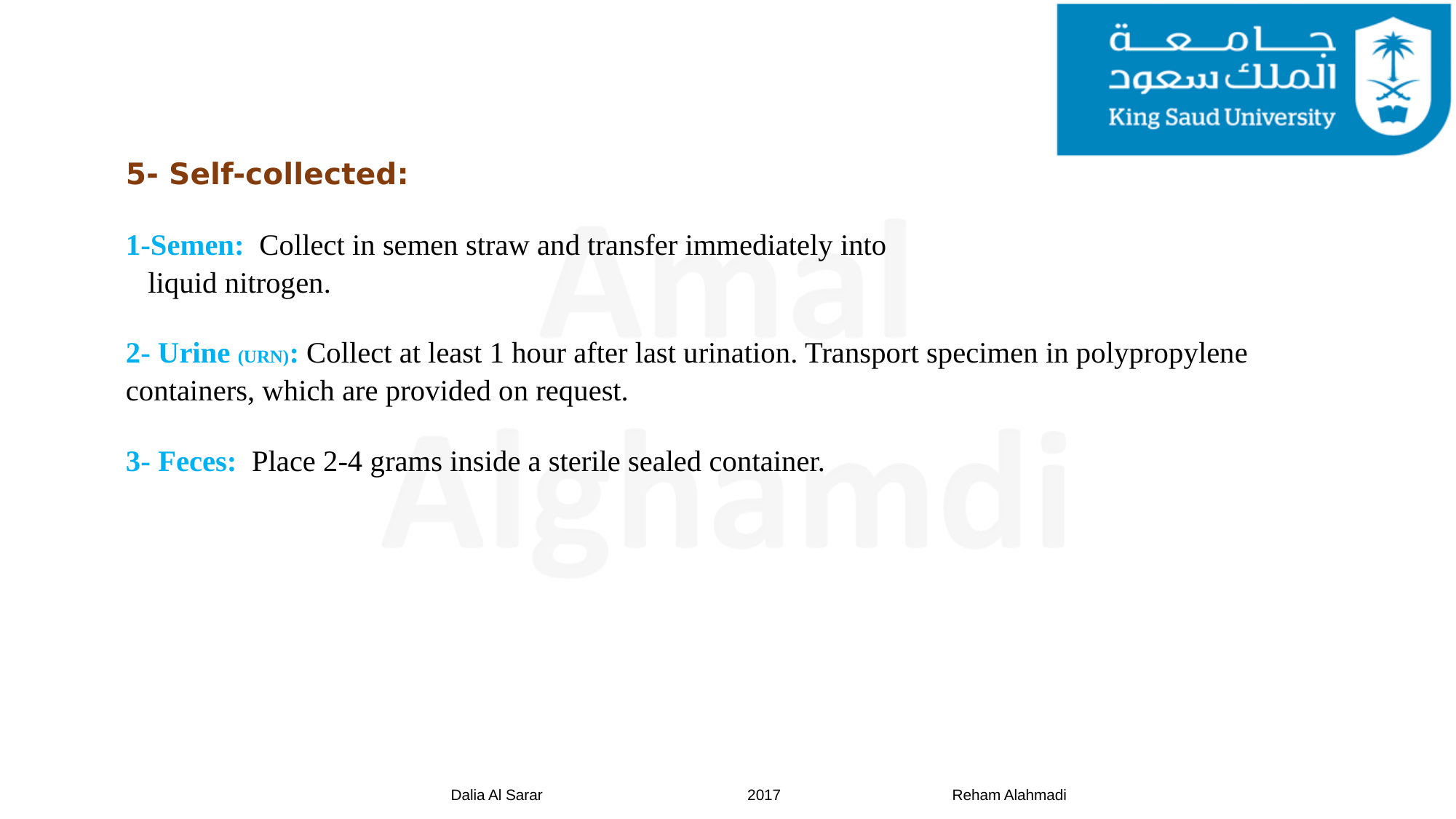

5- Self-collected:
1-Semen:  Collect in semen straw and transfer immediately into                                                                 liquid nitrogen.
2- Urine (URN): Collect at least 1 hour after last urination. Transport specimen in polypropylene containers, which are provided on request.
3- Feces:  Place 2-4 grams inside a sterile sealed container.

Dalia Al Sarar                                                 2017                                         Reham Alahmadi